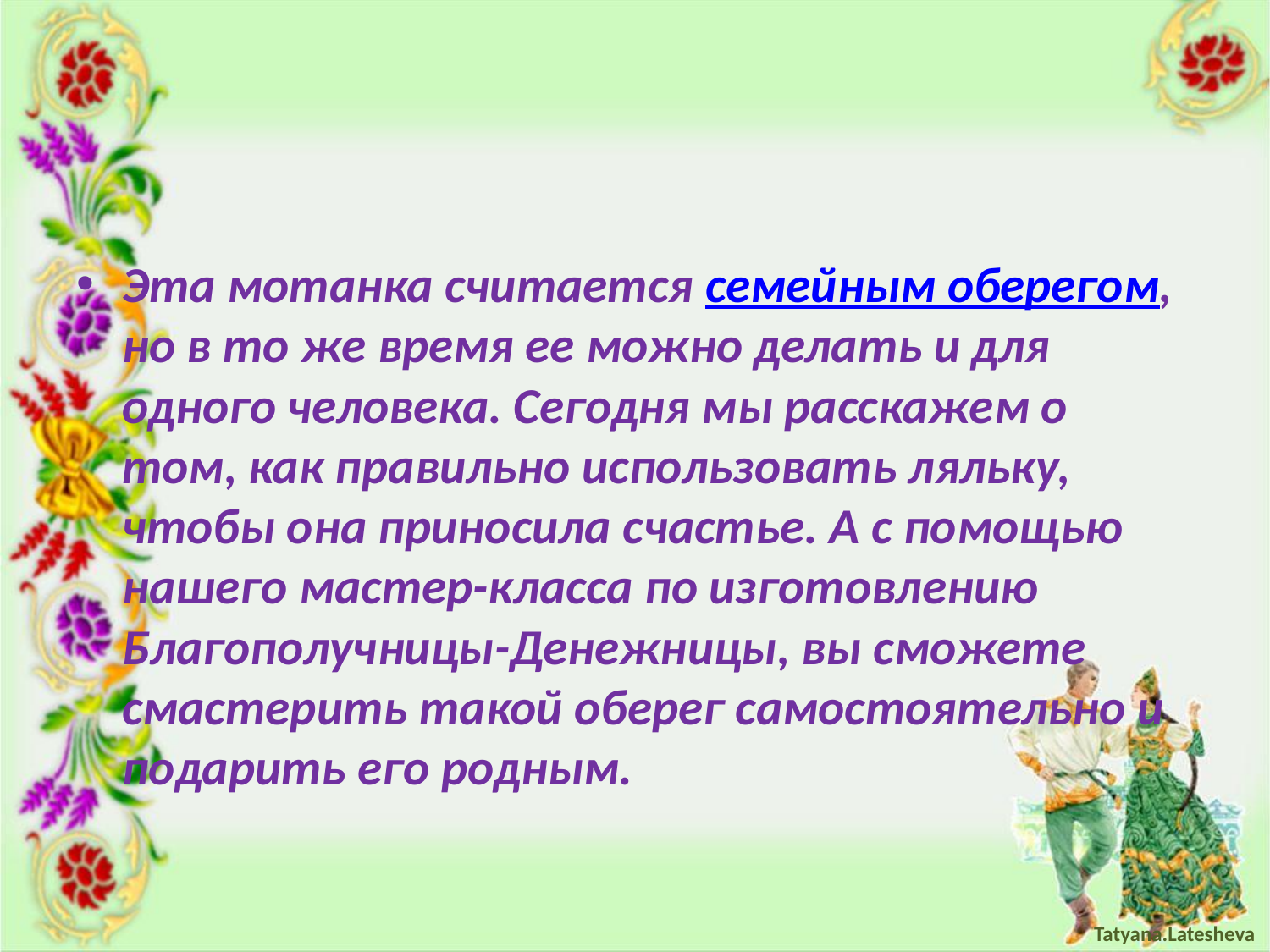

#
Эта мотанка считается семейным оберегом, но в то же время ее можно делать и для одного человека. Сегодня мы расскажем о том, как правильно использовать ляльку, чтобы она приносила счастье. А с помощью нашего мастер-класса по изготовлению Благополучницы-Денежницы, вы сможете смастерить такой оберег самостоятельно и подарить его родным.